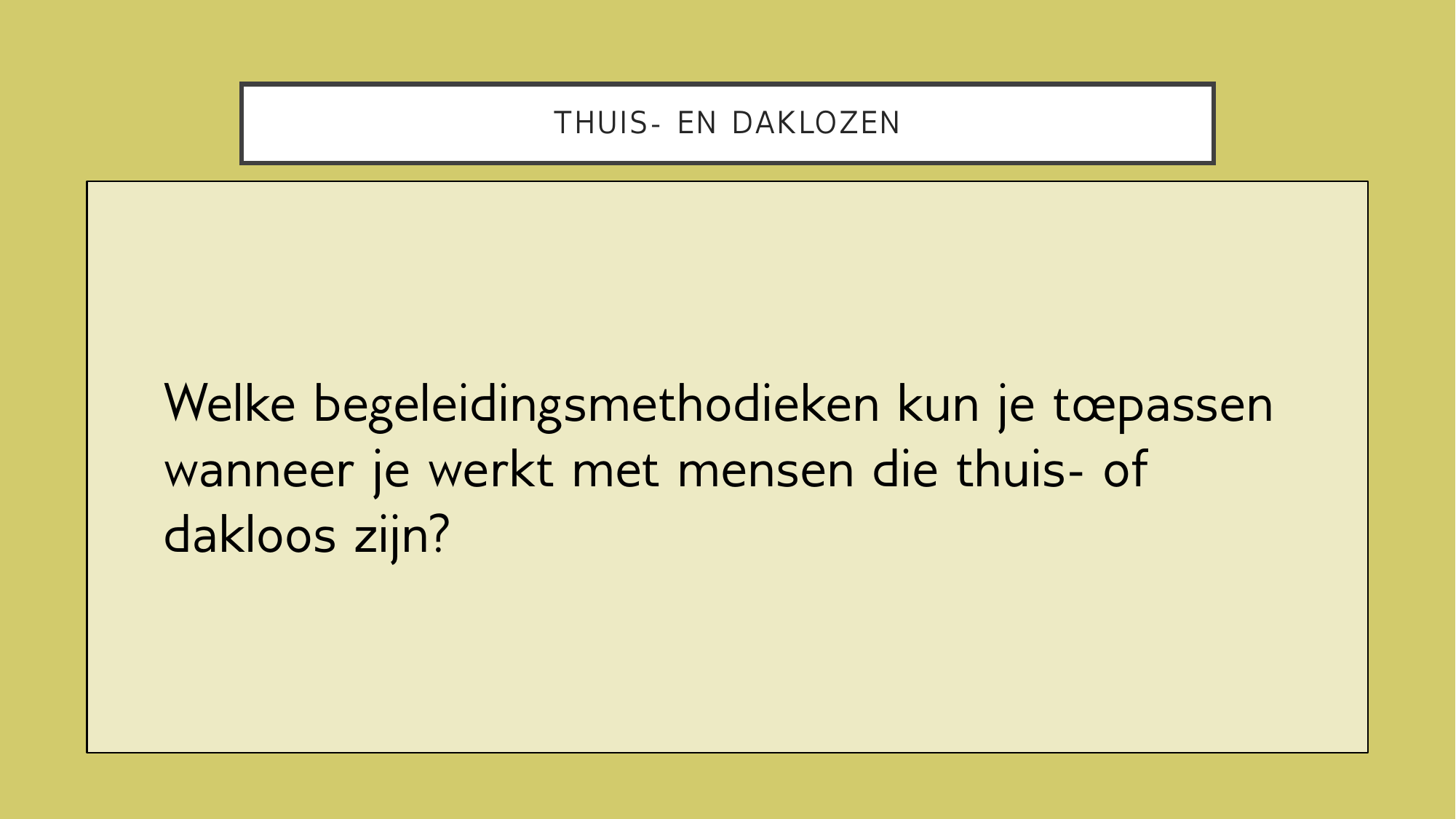

# Thuis- en daklozen

Welke begeleidingsmethodieken kun je toepassen wanneer je werkt met mensen die thuis- of dakloos zijn?